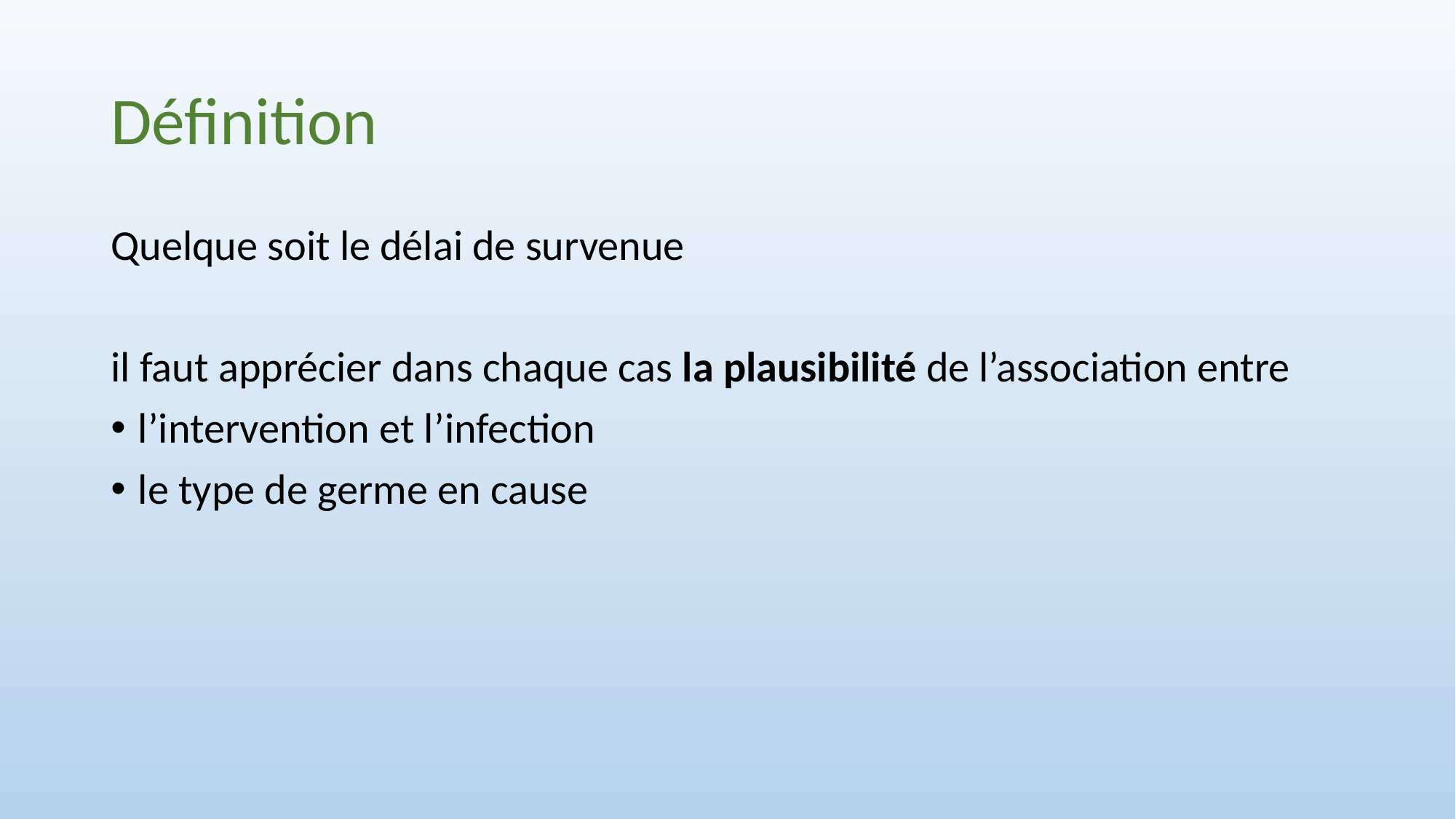

# Définition
Quelque soit le délai de survenue

il faut apprécier dans chaque cas la plausibilité de l’association entre
l’intervention et l’infection
le type de germe en cause